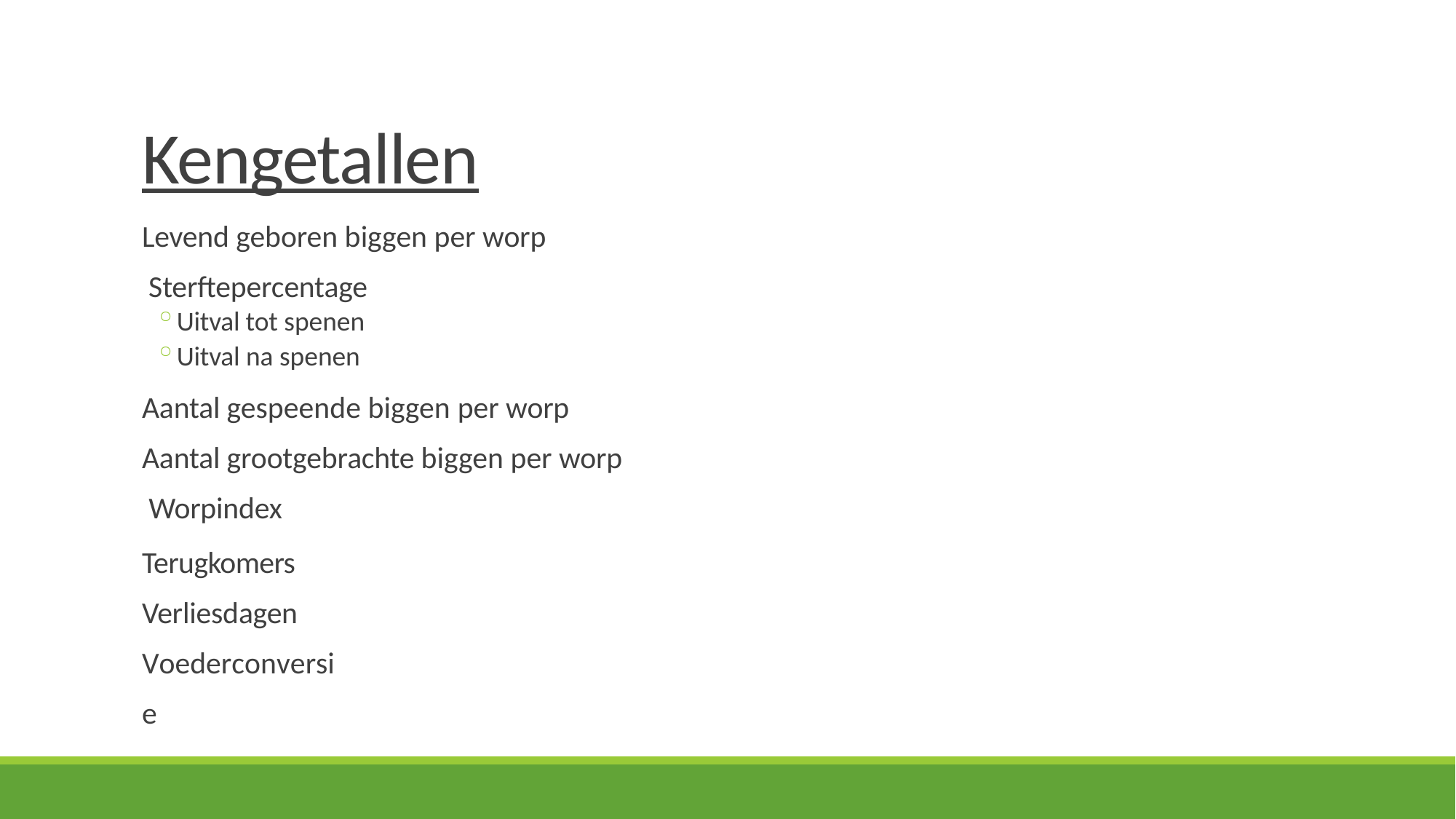

# Kengetallen
Levend geboren biggen per worp  Sterftepercentage
Uitval tot spenen
Uitval na spenen
Aantal gespeende biggen per worp  Aantal grootgebrachte biggen per worp  Worpindex
Terugkomers  Verliesdagen  Voederconversie